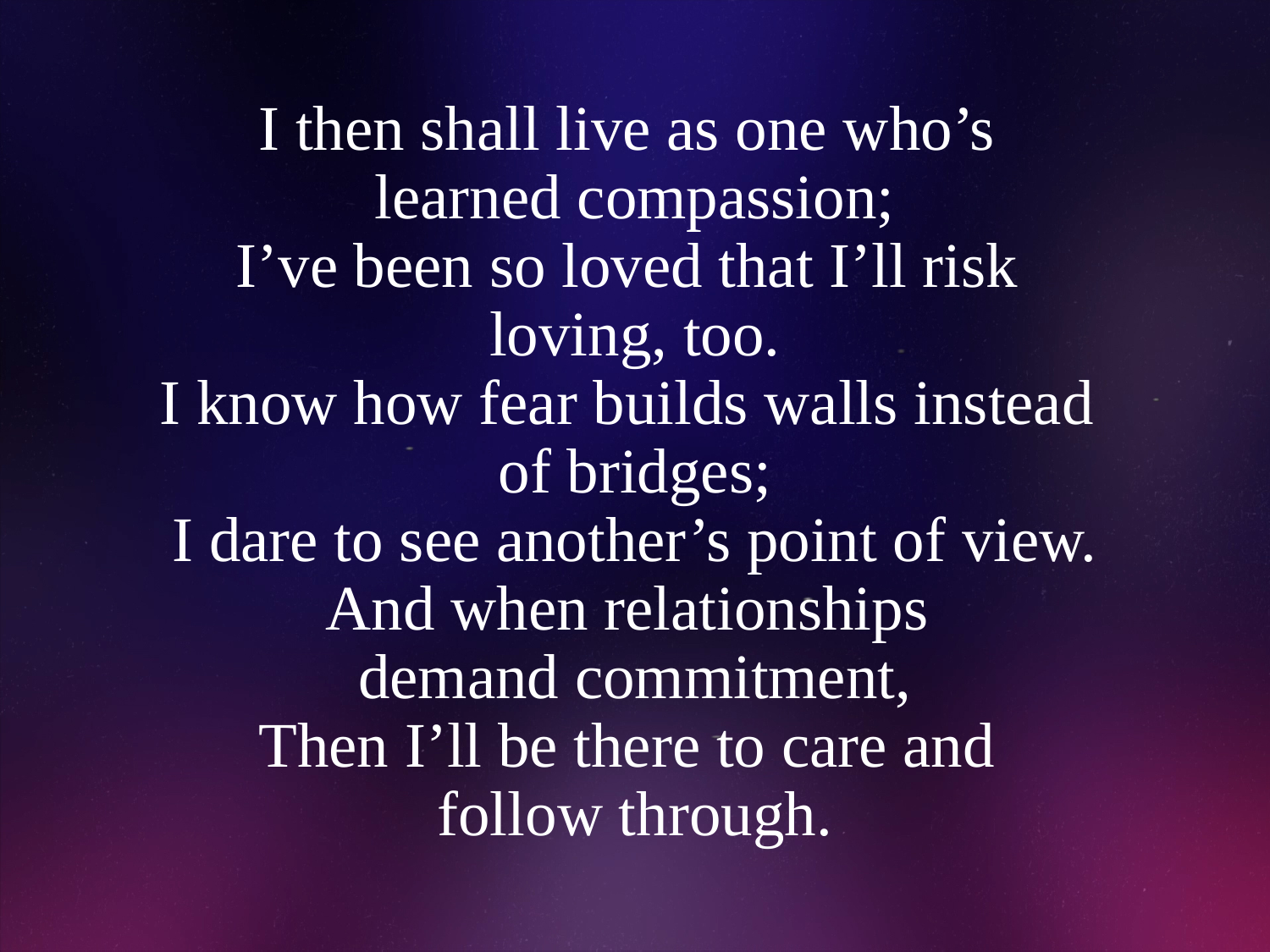

# I then shall live as one who’s learned compassion; I’ve been so loved that I’ll risk loving, too. I know how fear builds walls instead of bridges; I dare to see another’s point of view. And when relationships demand commitment, Then I’ll be there to care and follow through.